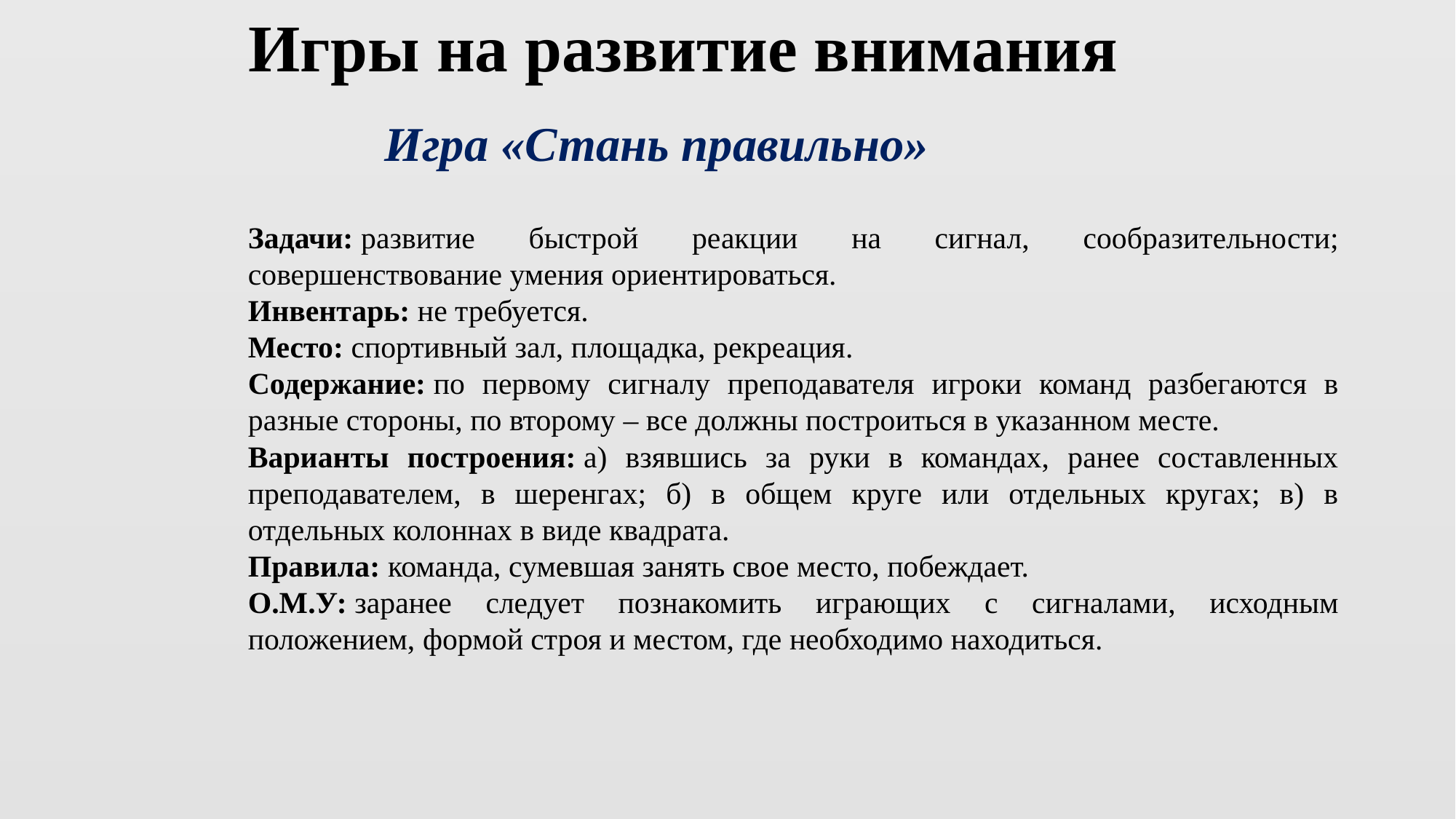

Игры на развитие внимания
                    Игра «Стань правильно»
Задачи: развитие быстрой реакции на сигнал, сообразительности; совершенствование умения ориентироваться.
Инвентарь: не требуется.
Место: спортивный зал, площадка, рекреация.
Содержание: по первому сигналу преподавателя игроки команд разбегаются в разные стороны, по второму – все должны построиться в указанном месте.
Варианты построения: а) взявшись за руки в командах, ранее составленных преподавателем, в шеренгах; б) в общем круге или отдельных кругах; в) в отдельных колоннах в виде квадрата.
Правила: команда, сумевшая занять свое место, побеждает.
О.М.У: заранее следует познакомить играющих с сигналами, исходным положением, формой строя и местом, где необходимо находиться.